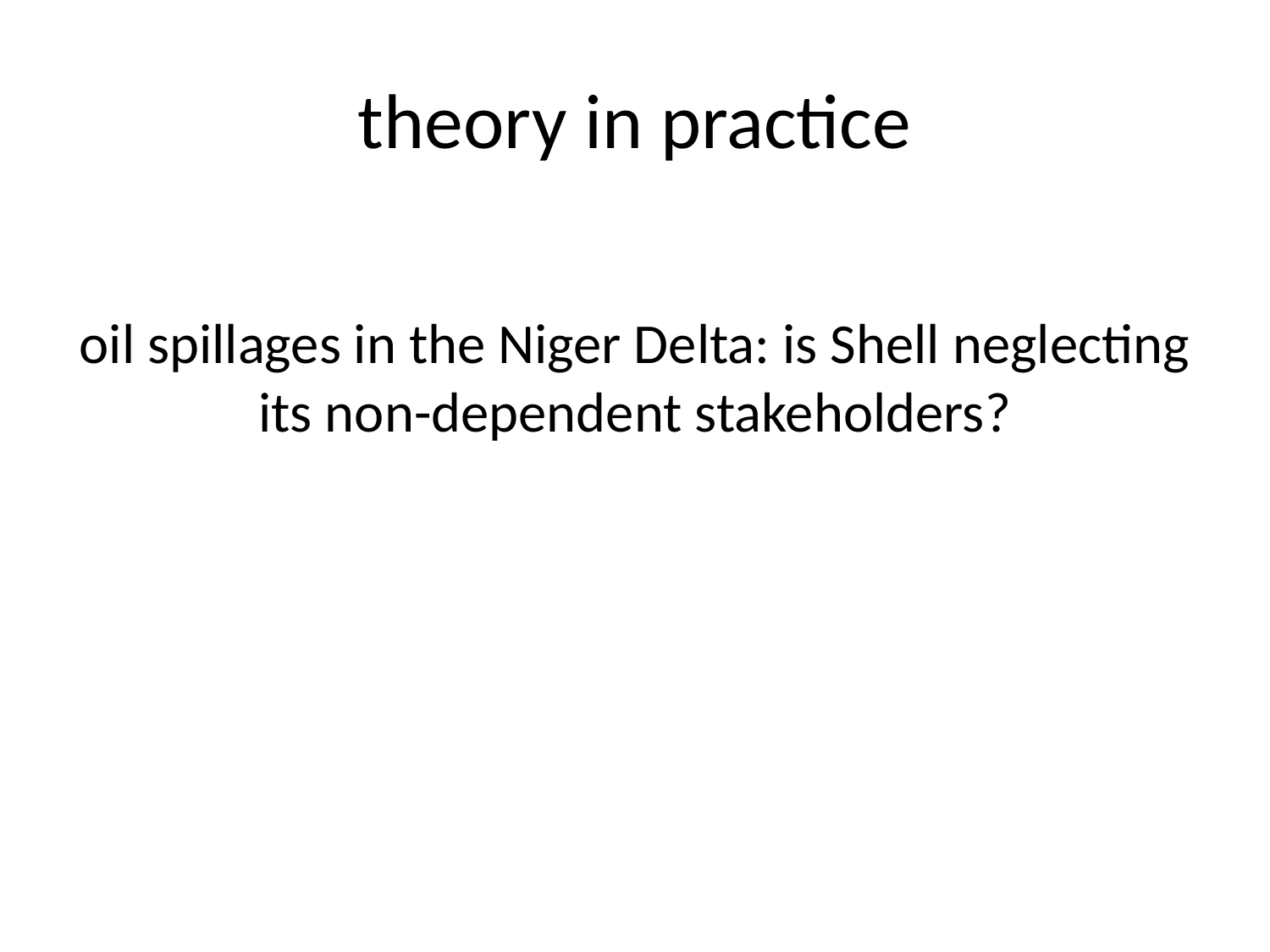

# theory in practice

oil spillages in the Niger Delta: is Shell neglecting its non-dependent stakeholders?